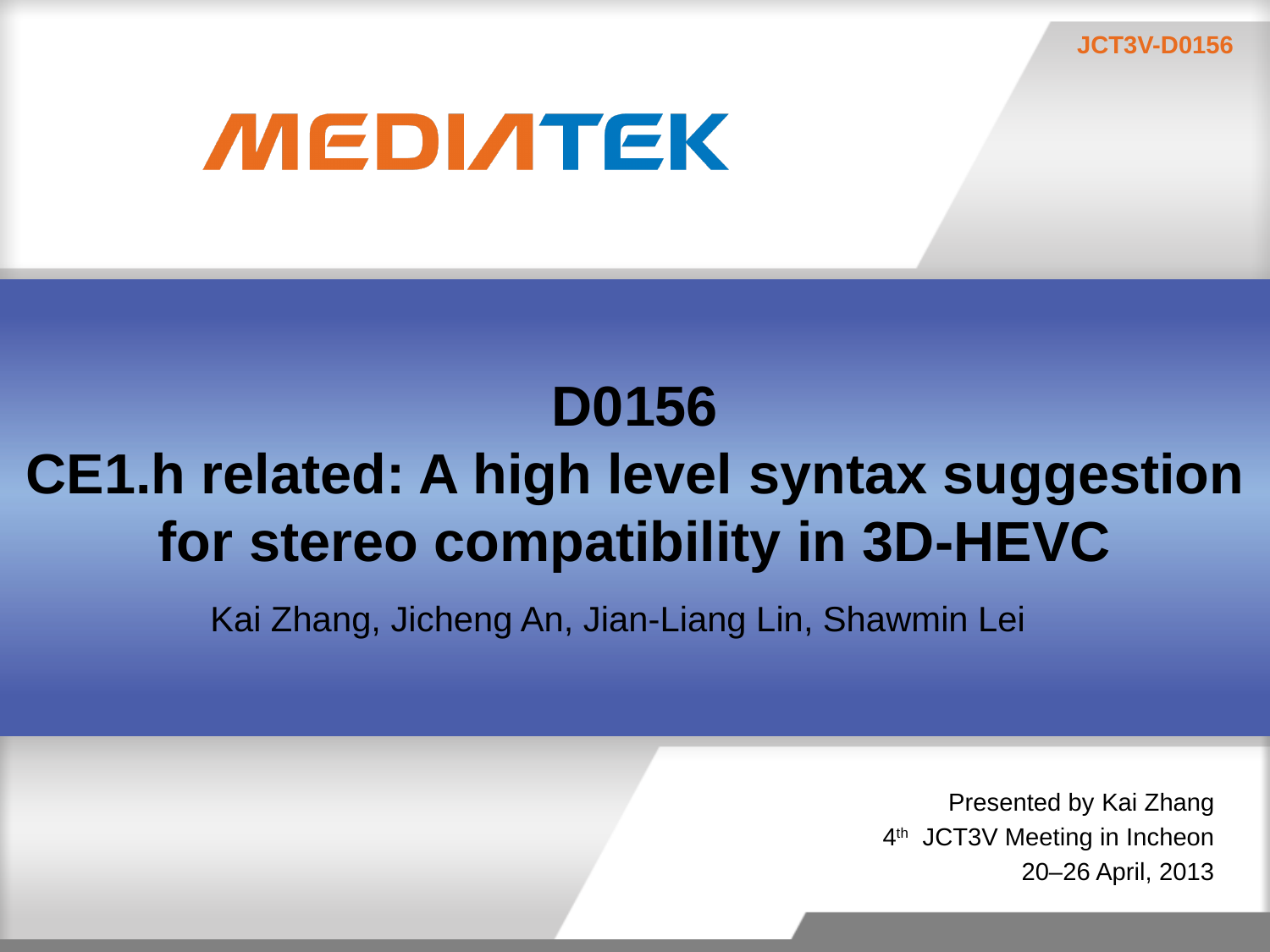

# D0156 CE1.h related: A high level syntax suggestion for stereo compatibility in 3D-HEVC
Kai Zhang, Jicheng An, Jian-Liang Lin, Shawmin Lei